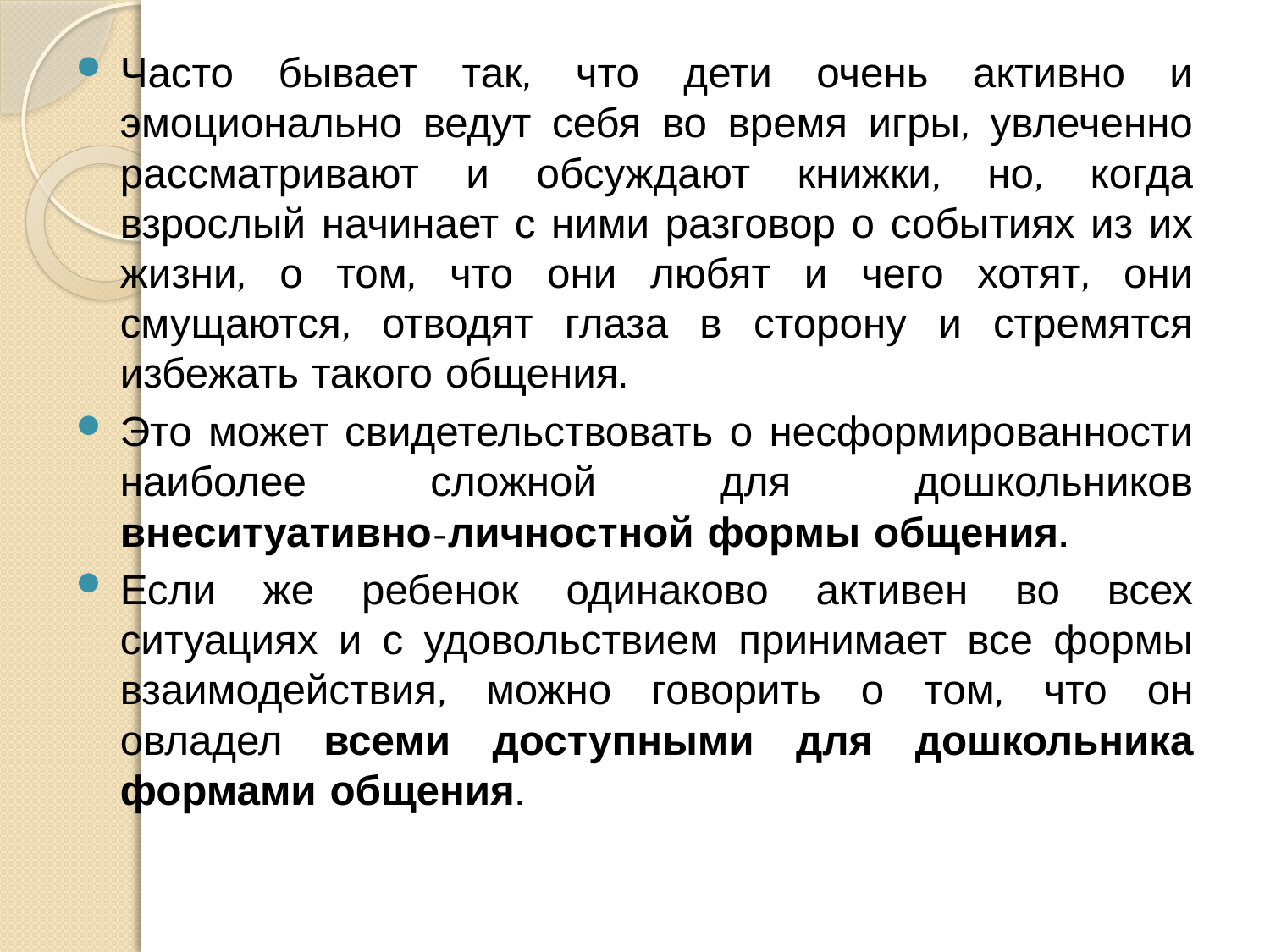

Часто бывает так, что дети очень активно и эмоционально ведут себя во время игры, увлеченно рассматривают и обсуждают книжки, но, когда взрослый начинает с ними разговор о событиях из их жизни, о том, что они любят и чего хотят, они смущаются, отводят глаза в сторону и стремятся избежать такого общения.
Это может свидетельствовать о несформированности наиболее сложной для дошкольников внеситуативно-личностной формы общения.
Если же ребенок одинаково активен во всех ситуациях и с удовольствием принимает все формы взаимодействия, можно говорить о том, что он овладел всеми доступными для дошкольника формами общения.